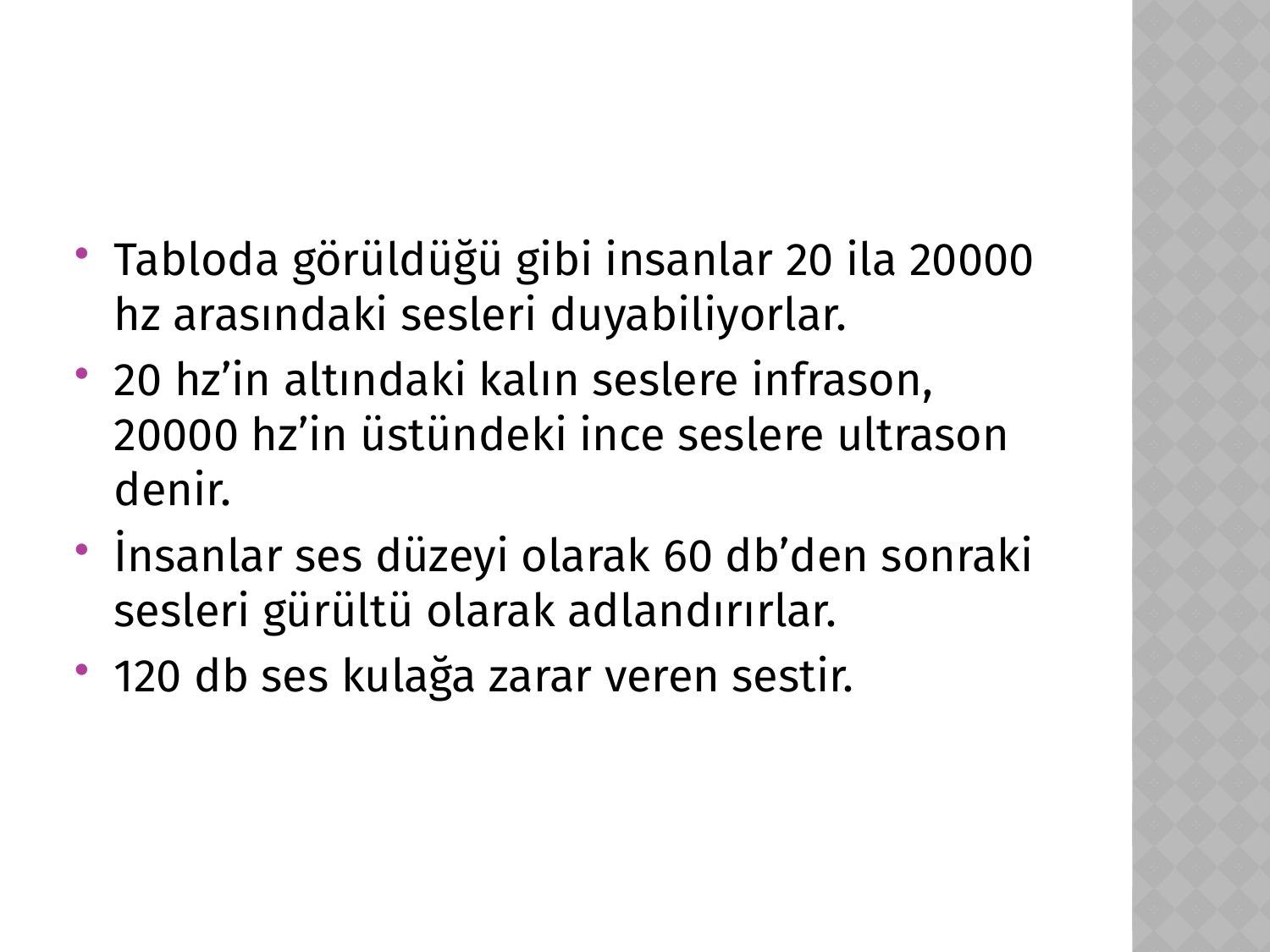

#
Tabloda görüldüğü gibi insanlar 20 ila 20000 hz arasındaki sesleri duyabiliyorlar.
20 hz’in altındaki kalın seslere infrason, 20000 hz’in üstündeki ince seslere ultrason denir.
İnsanlar ses düzeyi olarak 60 db’den sonraki sesleri gürültü olarak adlandırırlar.
120 db ses kulağa zarar veren sestir.